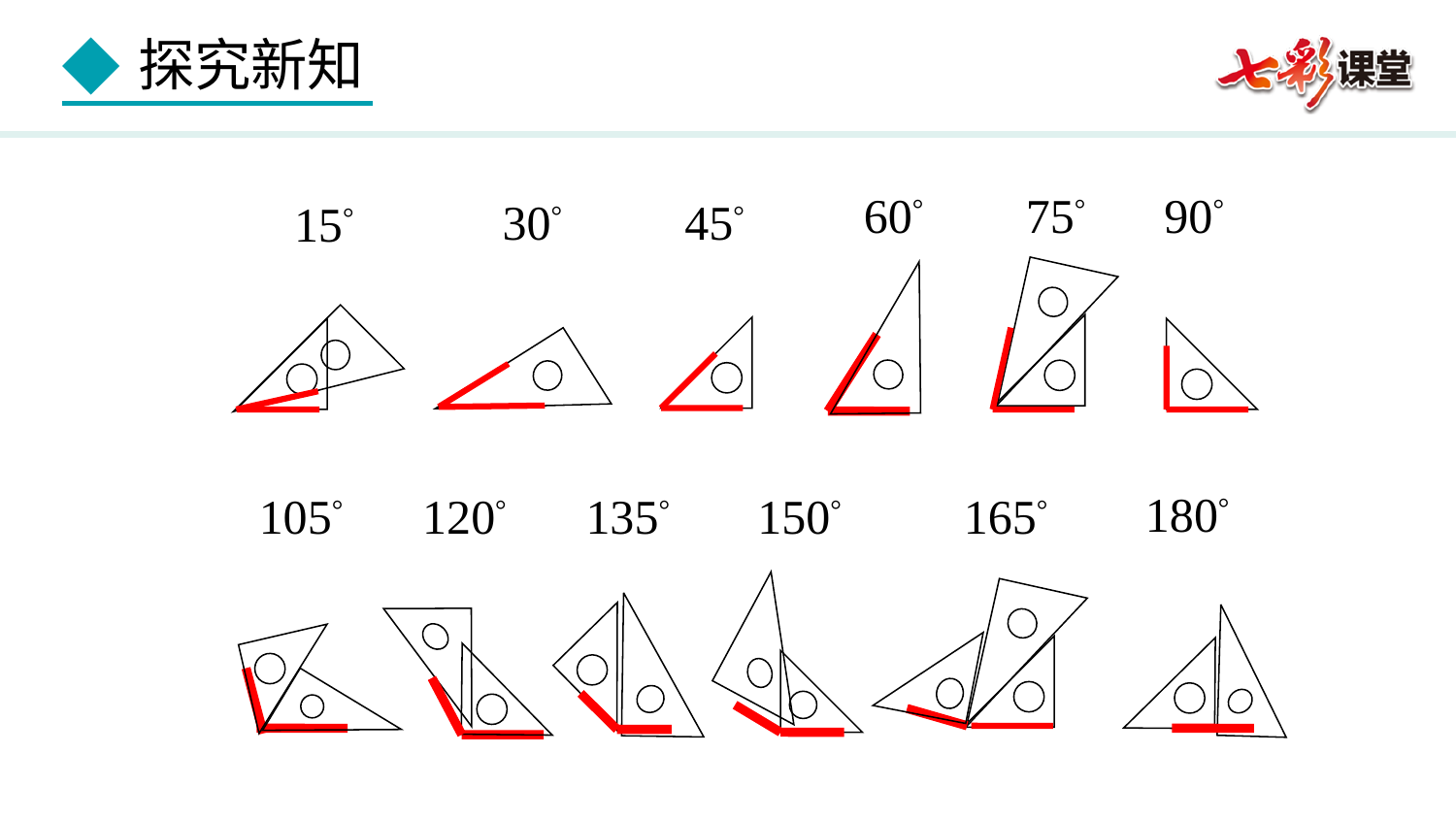

60°
75°
90°
30°
45°
15°

180°
105°
120°
135°
150°
165°